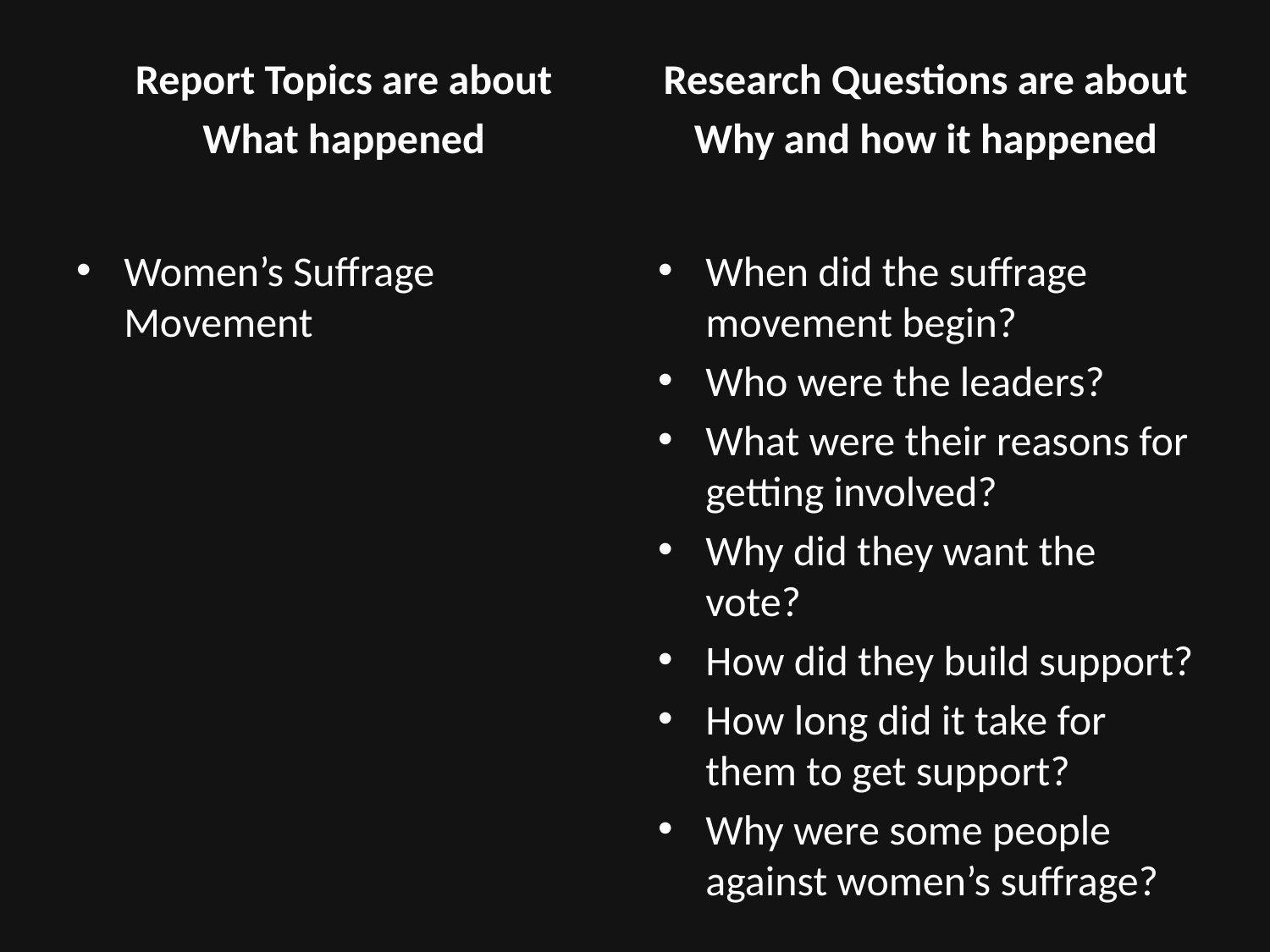

Report Topics are about
What happened
Research Questions are about
Why and how it happened
Women’s Suffrage Movement
When did the suffrage movement begin?
Who were the leaders?
What were their reasons for getting involved?
Why did they want the vote?
How did they build support?
How long did it take for them to get support?
Why were some people against women’s suffrage?